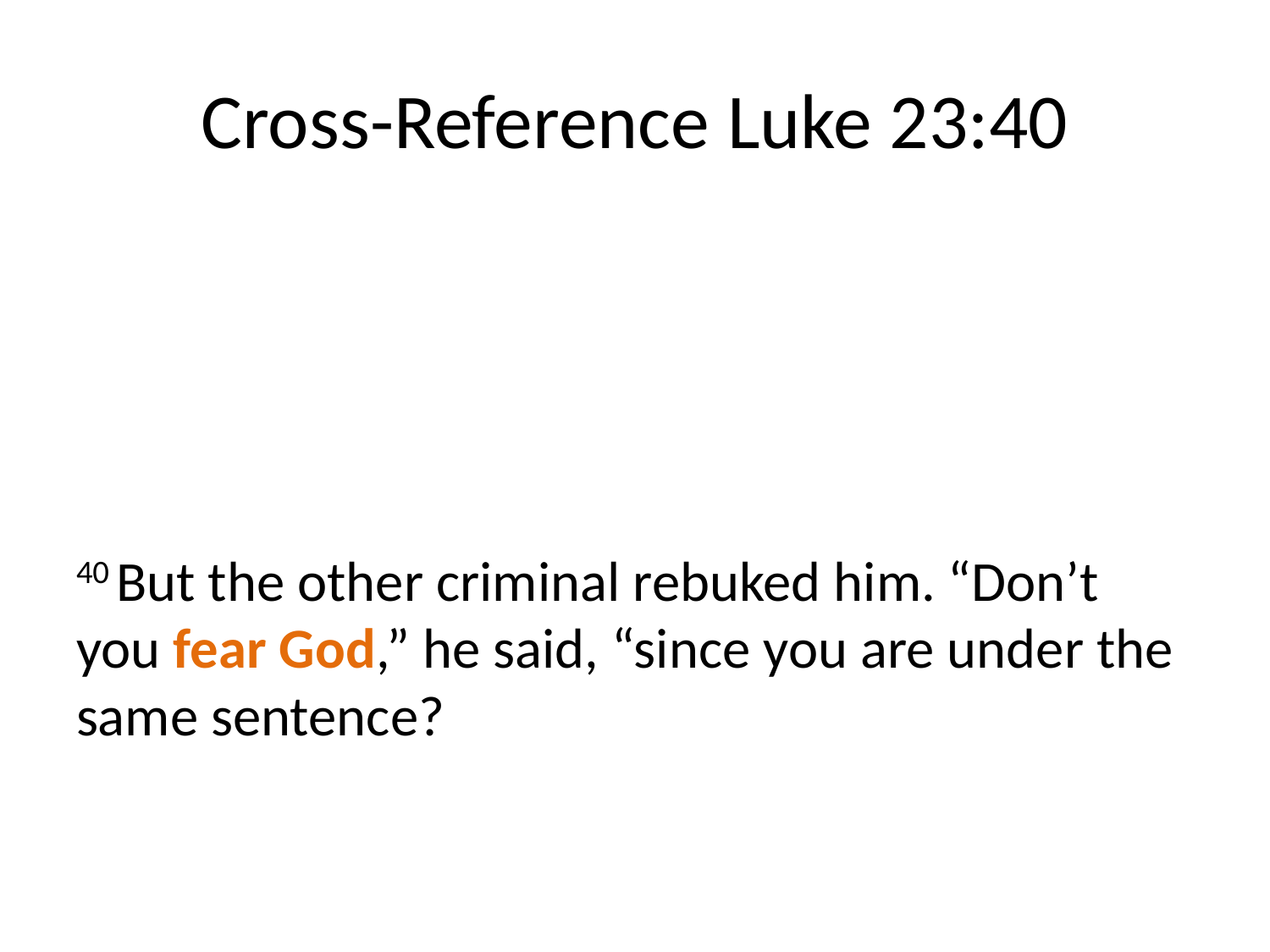

# Cross-Reference Luke 23:40

40 But the other criminal rebuked him. “Don’t you fear God,” he said, “since you are under the same sentence?